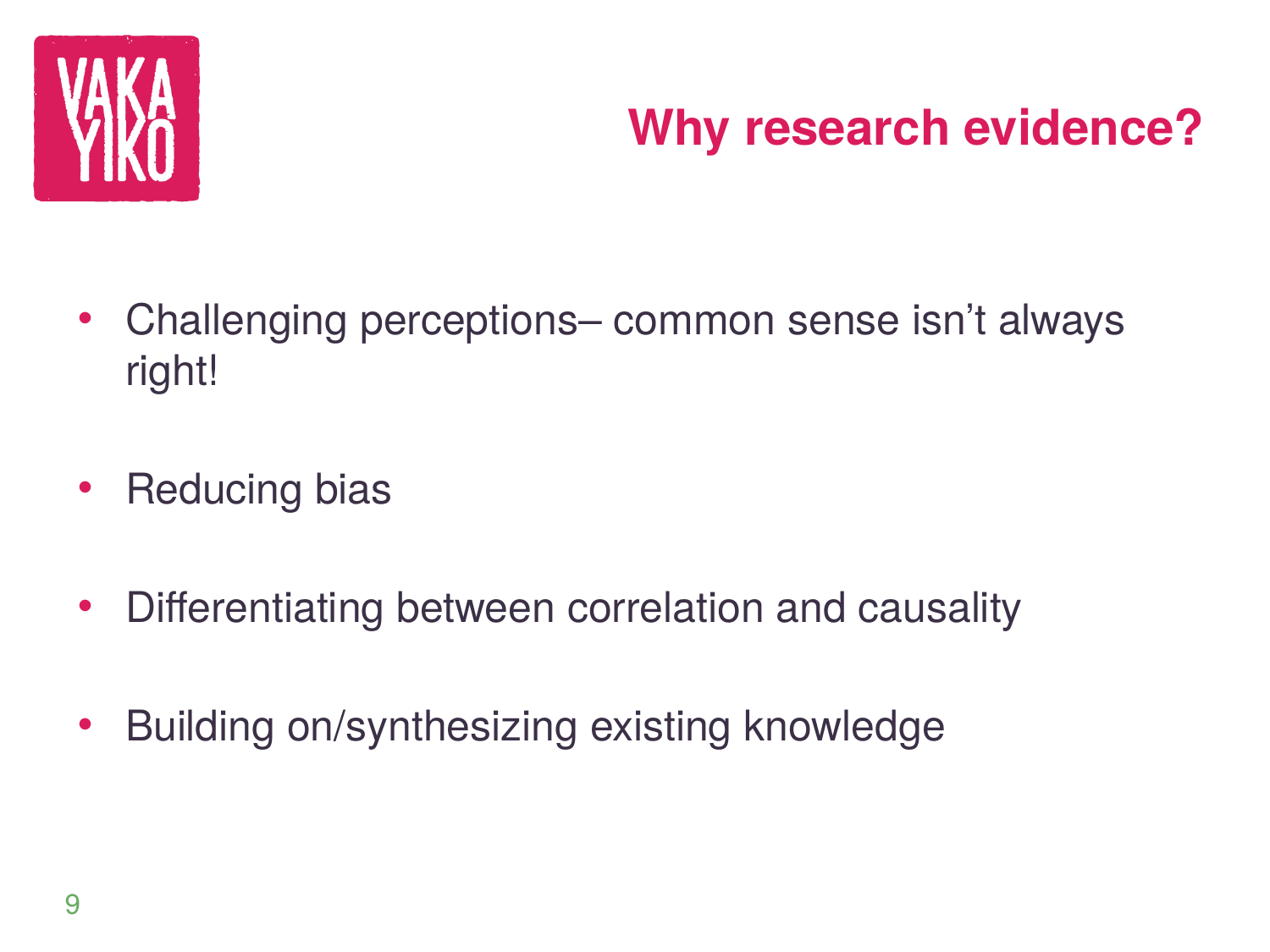

# Why research evidence?
Challenging perceptions– common sense isn’t always right!

Reducing bias

Differentiating between correlation and causality

Building on/synthesizing existing knowledge

9